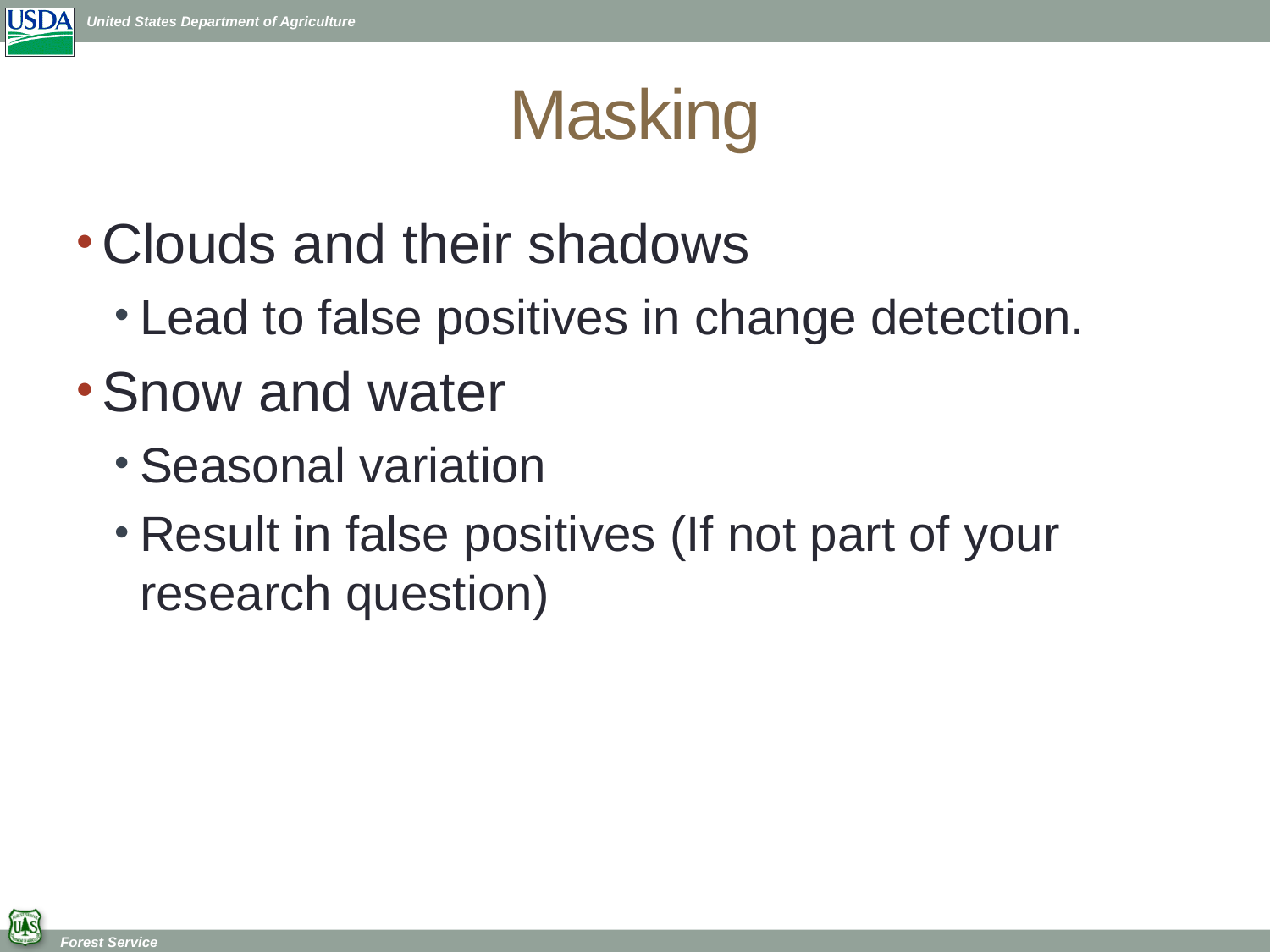

# Masking
Clouds and their shadows
Lead to false positives in change detection.
Snow and water
Seasonal variation
Result in false positives (If not part of your research question)